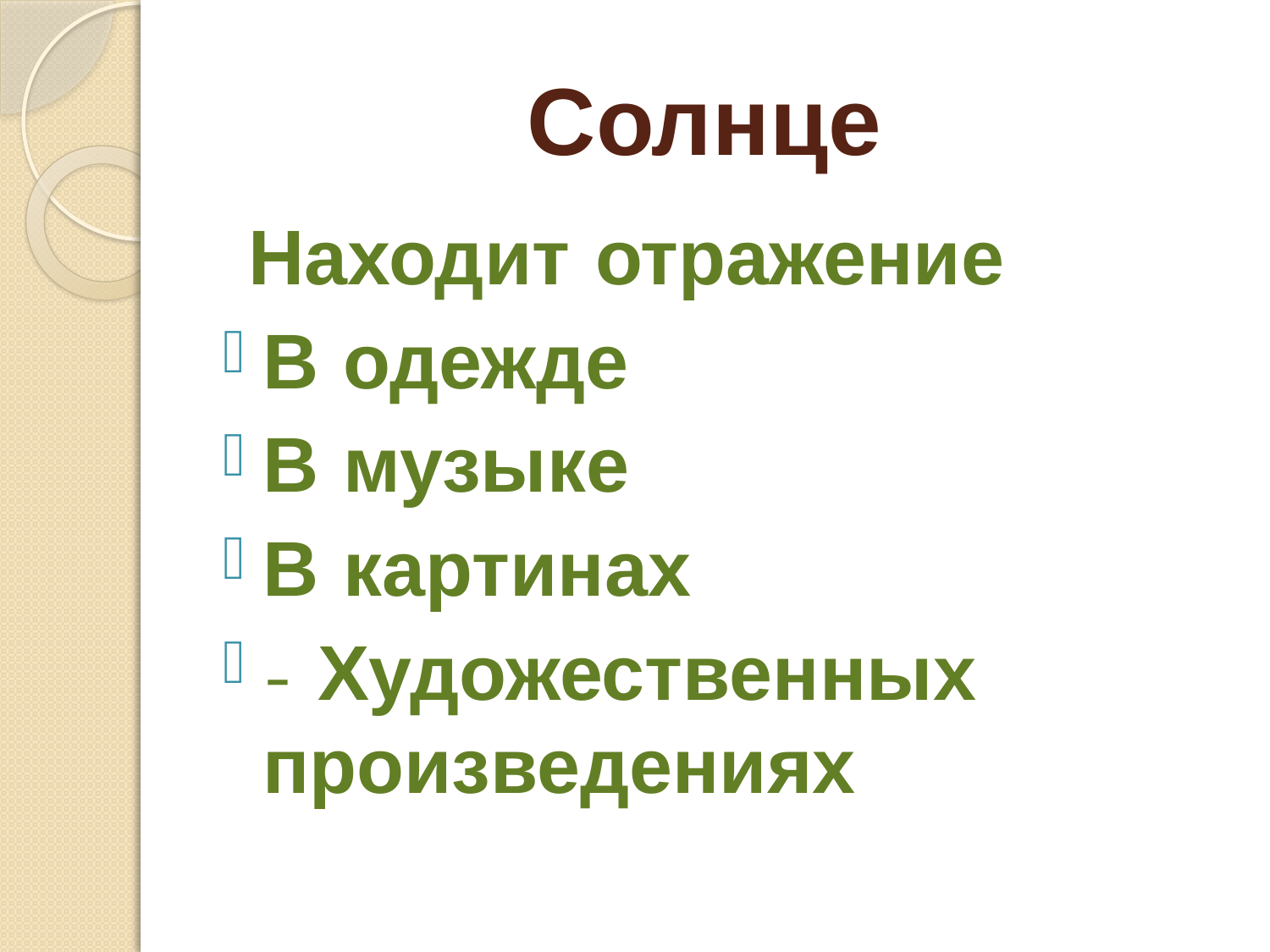

# Солнце
 Находит отражение
В одежде
В музыке
В картинах
- Художественных произведениях